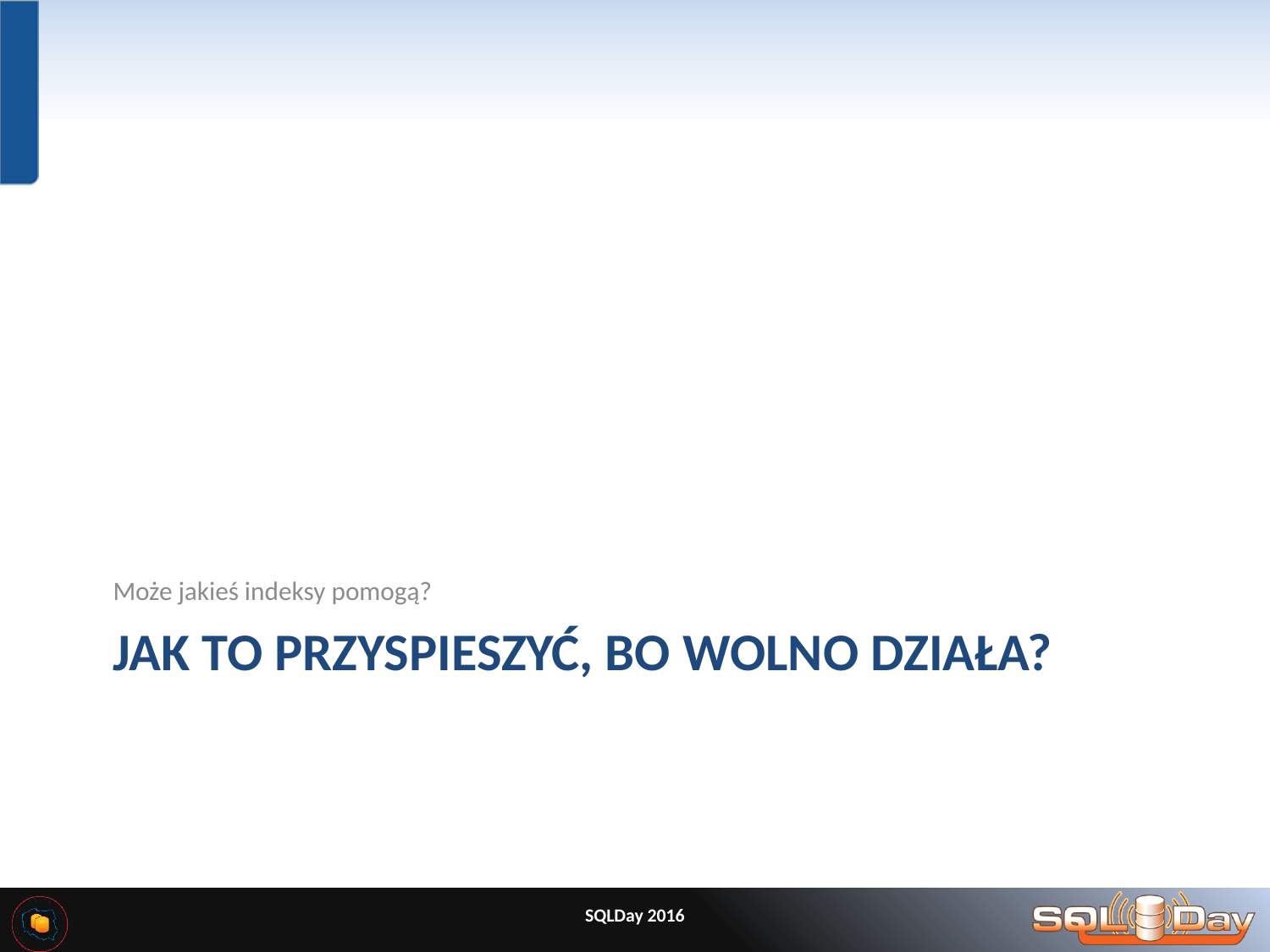

Może jakieś indeksy pomogą?
# Jak to przyspieszyć, bo wolno działa?
SQLDay 2016